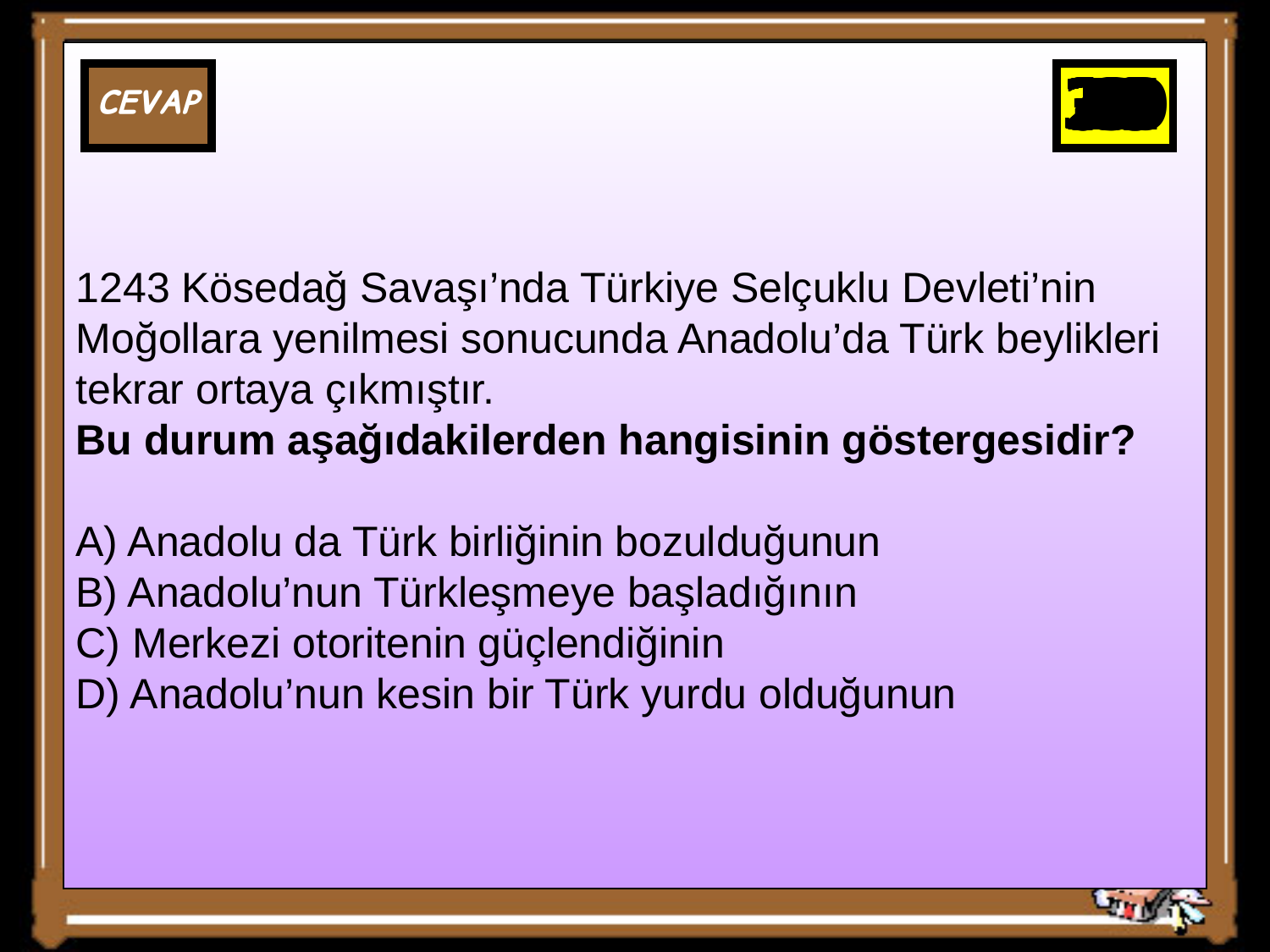

34
35
36
38
25
31
32
33
37
39
0
30
29
28
27
26
24
23
22
21
20
19
18
17
16
15
14
13
12
11
10
9
8
7
6
5
4
3
2
1
40

CEVAP
1243 Kösedağ Savaşı’nda Türkiye Selçuklu Devleti’nin
Moğollara yenilmesi sonucunda Anadolu’da Türk beylikleri
tekrar ortaya çıkmıştır.
Bu durum aşağıdakilerden hangisinin göstergesidir?

A) Anadolu da Türk birliğinin bozulduğunun
B) Anadolu’nun Türkleşmeye başladığının
C) Merkezi otoritenin güçlendiğinin
D) Anadolu’nun kesin bir Türk yurdu olduğunun